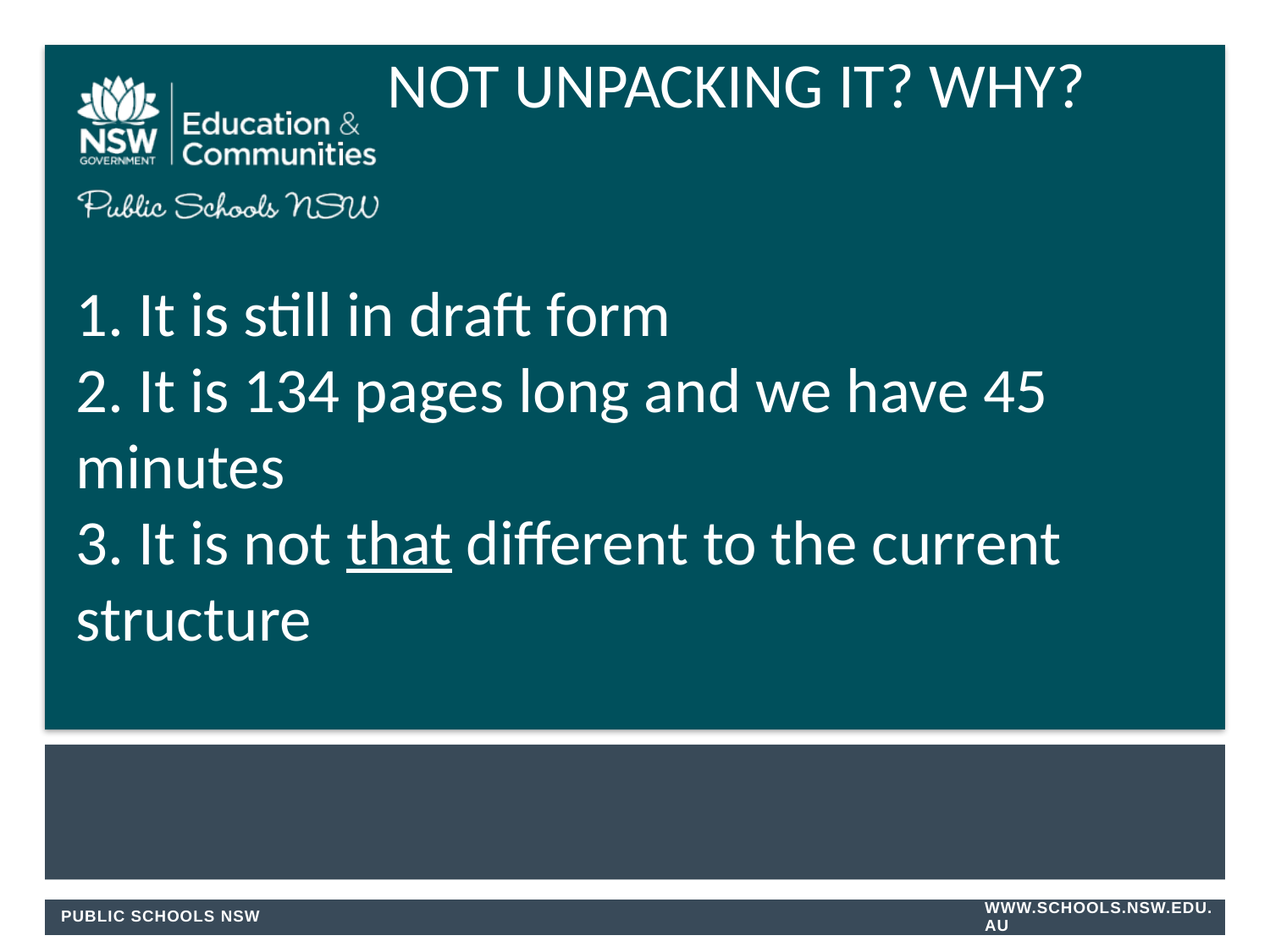

# NOT UNPACKING IT? WHY? 1. It is still in draft form 2. It is 134 pages long and we have 45 minutes 3. It is not that different to the current structure